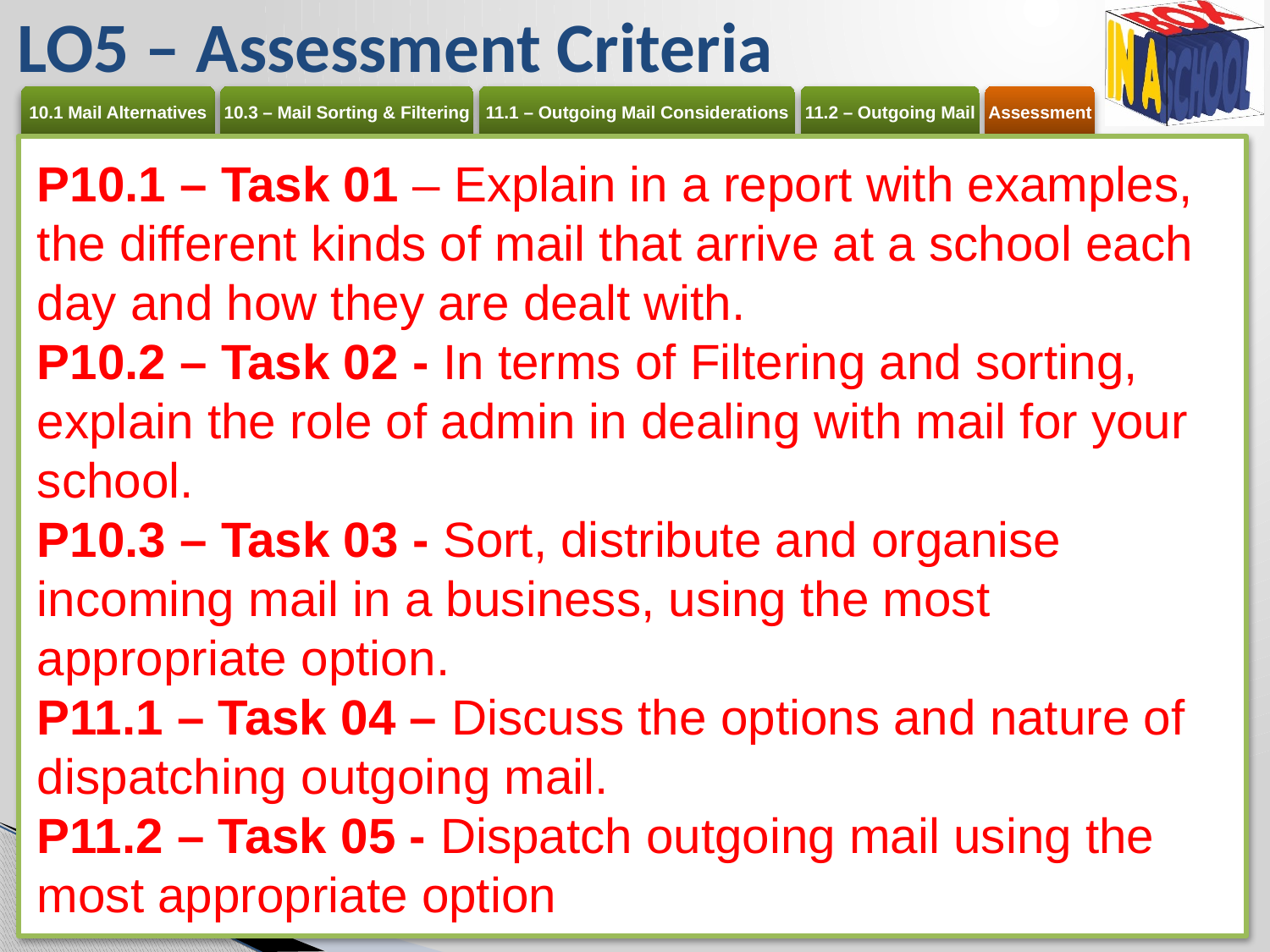

# LO5 – Assessment Criteria
P10.1 – Task 01 – Explain in a report with examples, the different kinds of mail that arrive at a school each day and how they are dealt with.
P10.2 – Task 02 - In terms of Filtering and sorting, explain the role of admin in dealing with mail for your school.
P10.3 – Task 03 - Sort, distribute and organise incoming mail in a business, using the most appropriate option.
P11.1 – Task 04 – Discuss the options and nature of dispatching outgoing mail.
P11.2 – Task 05 - Dispatch outgoing mail using the most appropriate option